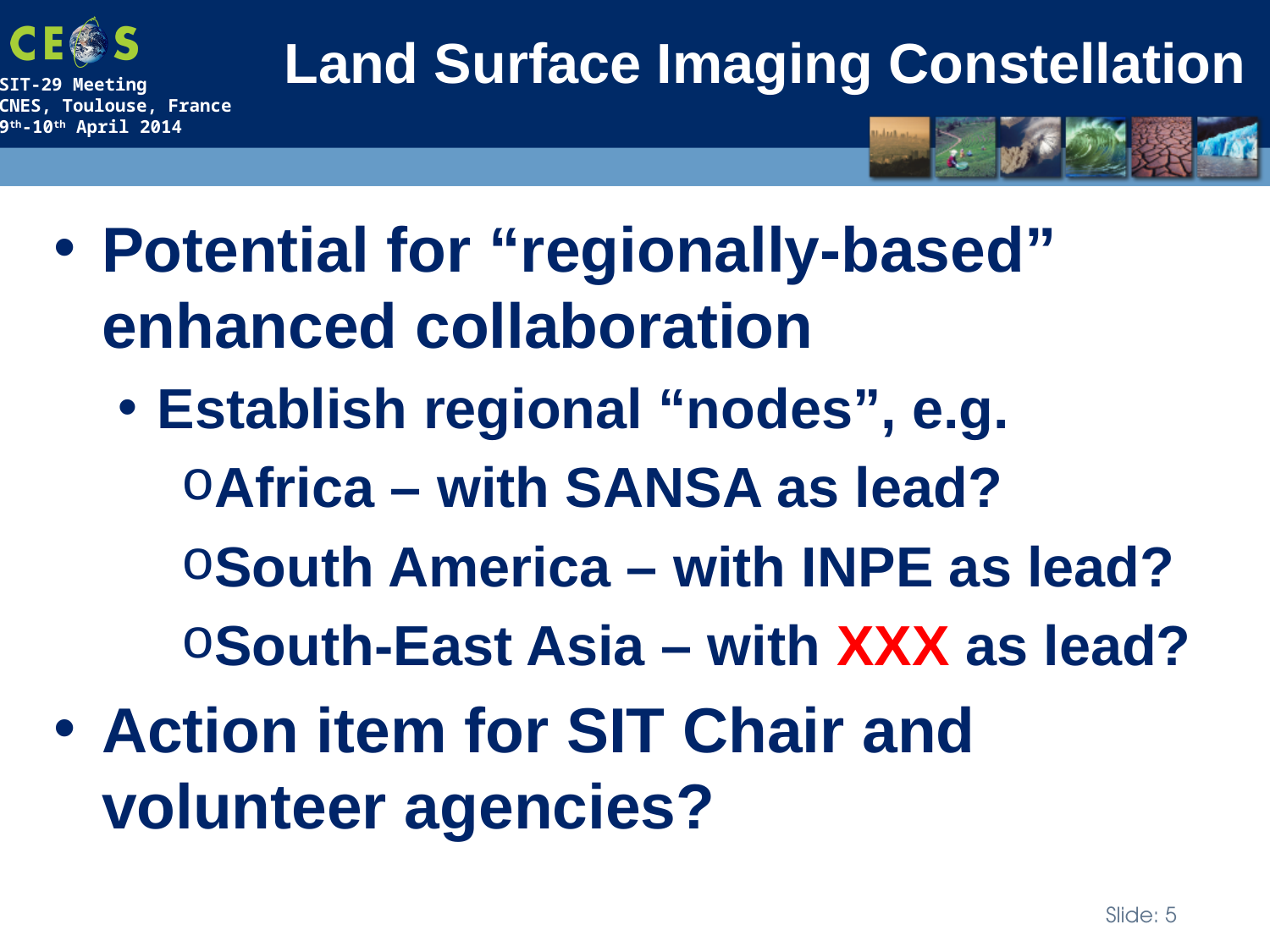

# Land Surface Imaging Constellation
Potential for “regionally-based” enhanced collaboration
Establish regional “nodes”, e.g.
Africa – with SANSA as lead?
South America – with INPE as lead?
South-East Asia – with XXX as lead?
Action item for SIT Chair and volunteer agencies?